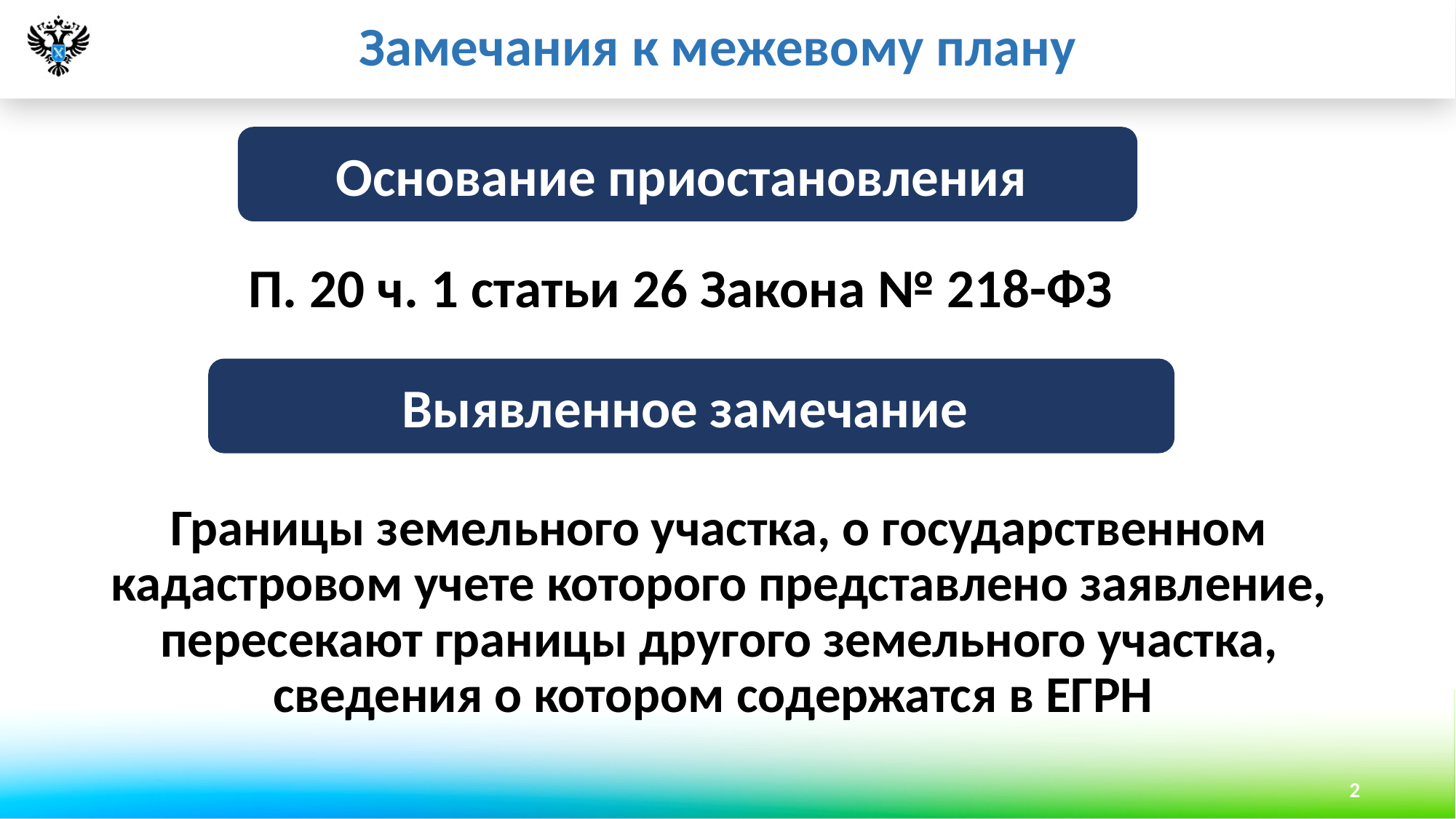

Замечания к межевому плану
Основание приостановления
# П. 20 ч. 1 статьи 26 Закона № 218-ФЗ
Выявленное замечание
Границы земельного участка, о государственном кадастровом учете которого представлено заявление, пересекают границы другого земельного участка, сведения о котором содержатся в ЕГРН
2